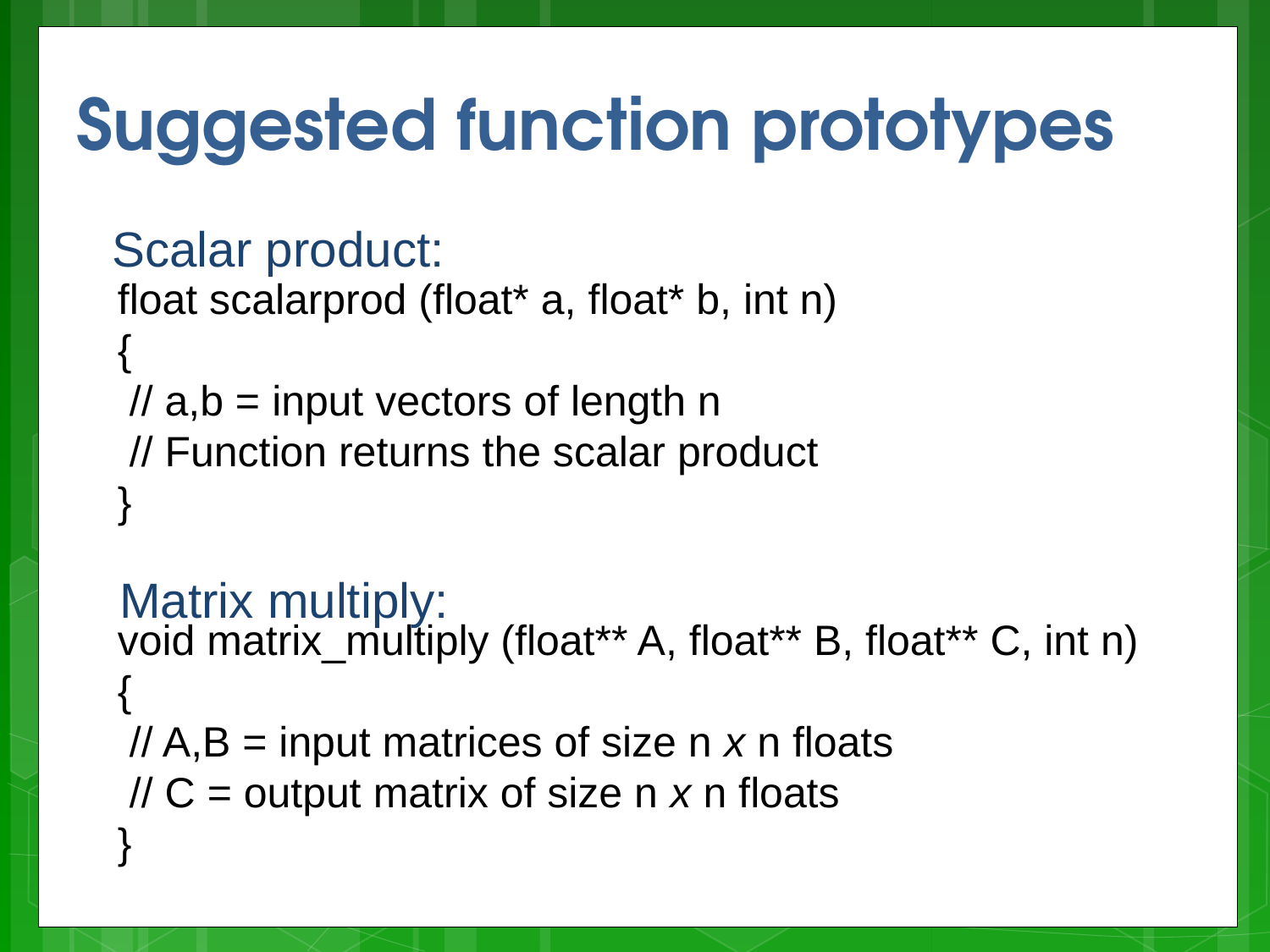

# Suggested function prototypes
Scalar product:
float scalarprod (float* a, float* b, int n)
{
 // a,b = input vectors of length n
 // Function returns the scalar product
}
Matrix multiply:
void matrix_multiply (float** A, float** B, float** C, int n)
{
 // A,B = input matrices of size n x n floats
 // C = output matrix of size n x n floats
}